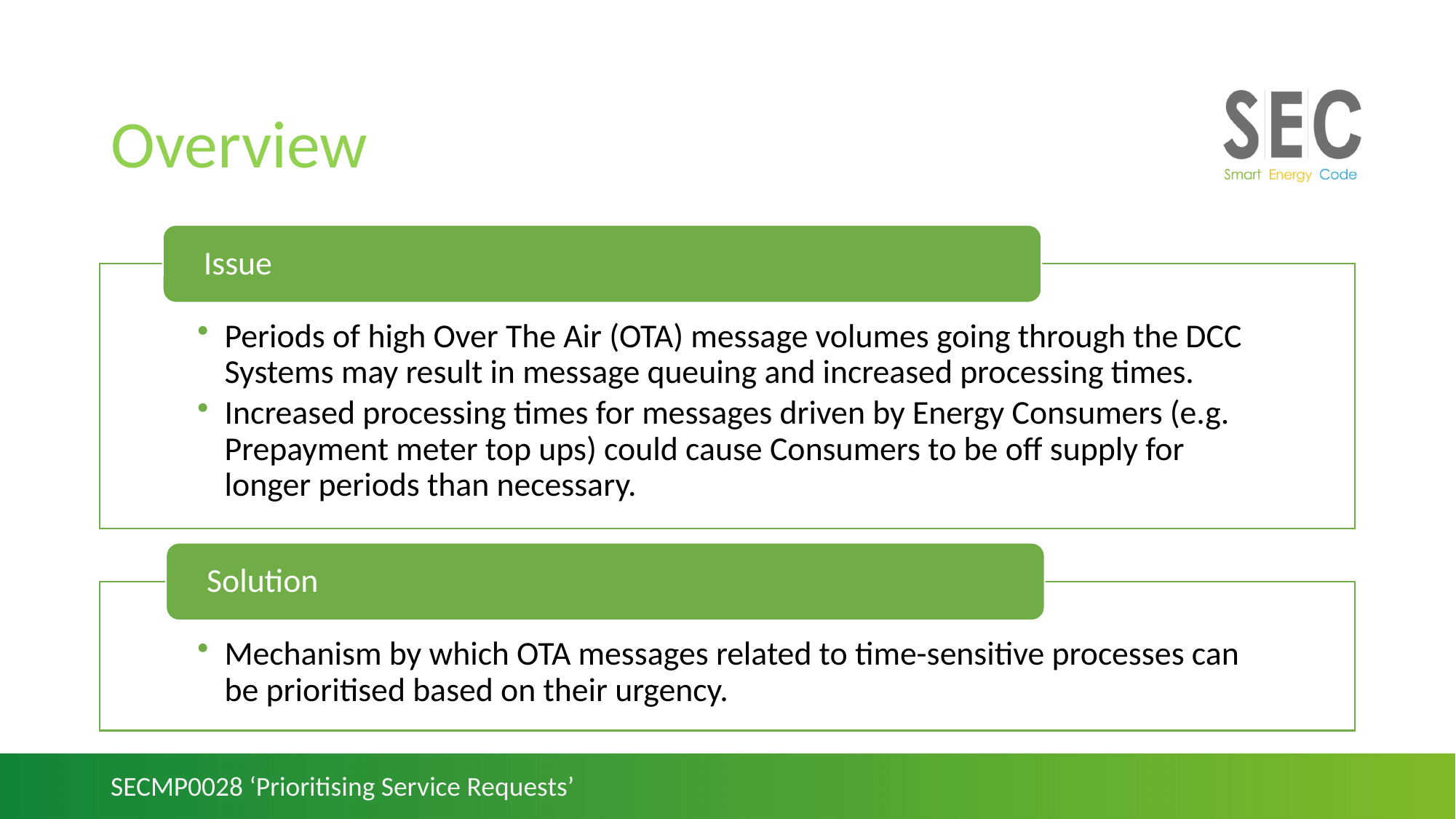

# Overview
Periods of high Over The Air (OTA) message volumes going through the DCC Systems may result in message queuing and increased processing times.
Increased processing times for messages driven by Energy Consumers (e.g. Prepayment meter top ups) could cause Consumers to be off supply for longer periods than necessary.
Issue
Mechanism by which OTA messages related to time-sensitive processes can be prioritised based on their urgency.
Solution
SECMP0028 ‘Prioritising Service Requests’